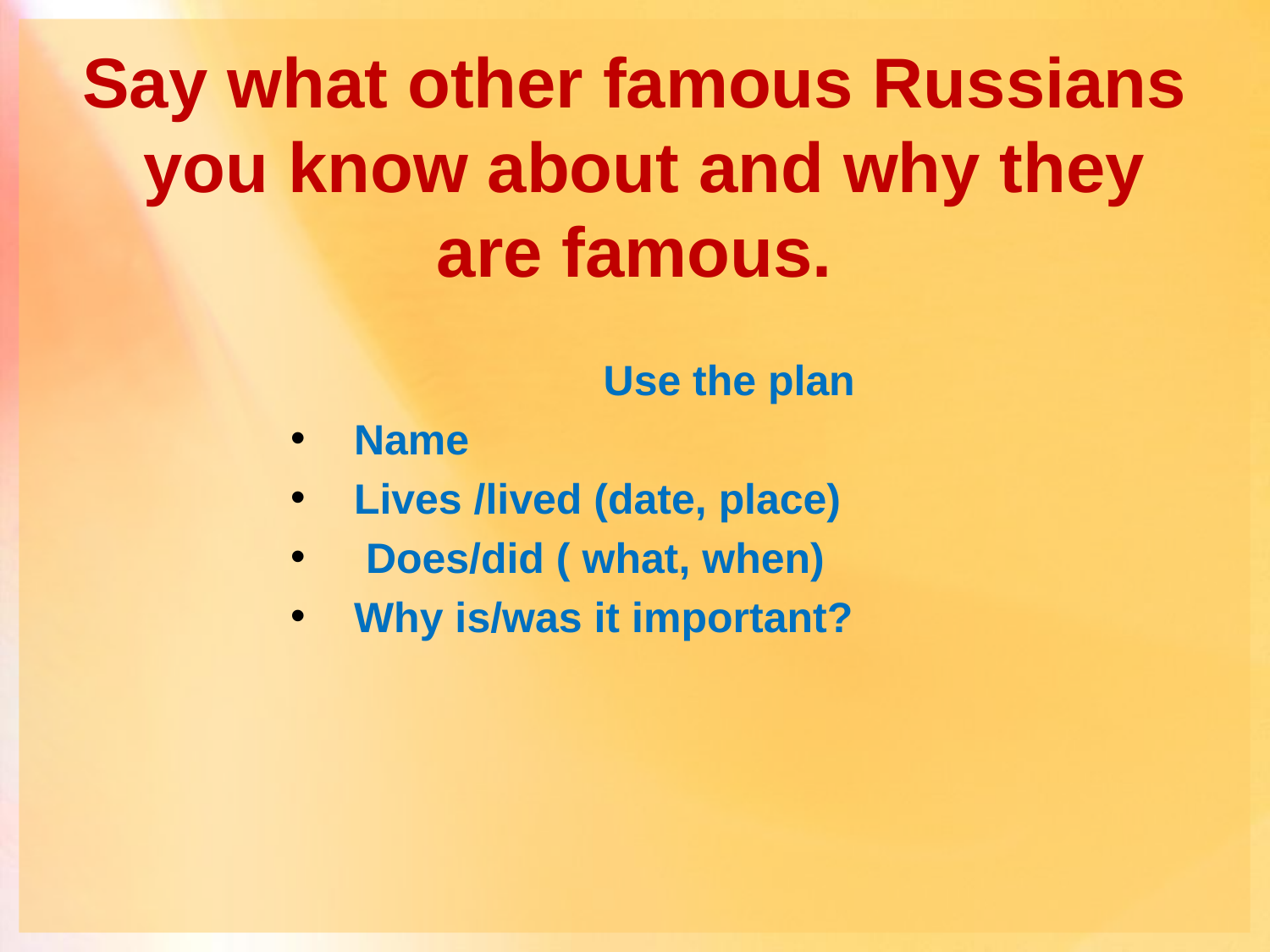

# Say what other famous Russians  you know about and why they are famous.
Use the plan
Name
Lives /lived (date, place)
 Does/did ( what, when)
Why is/was it important?